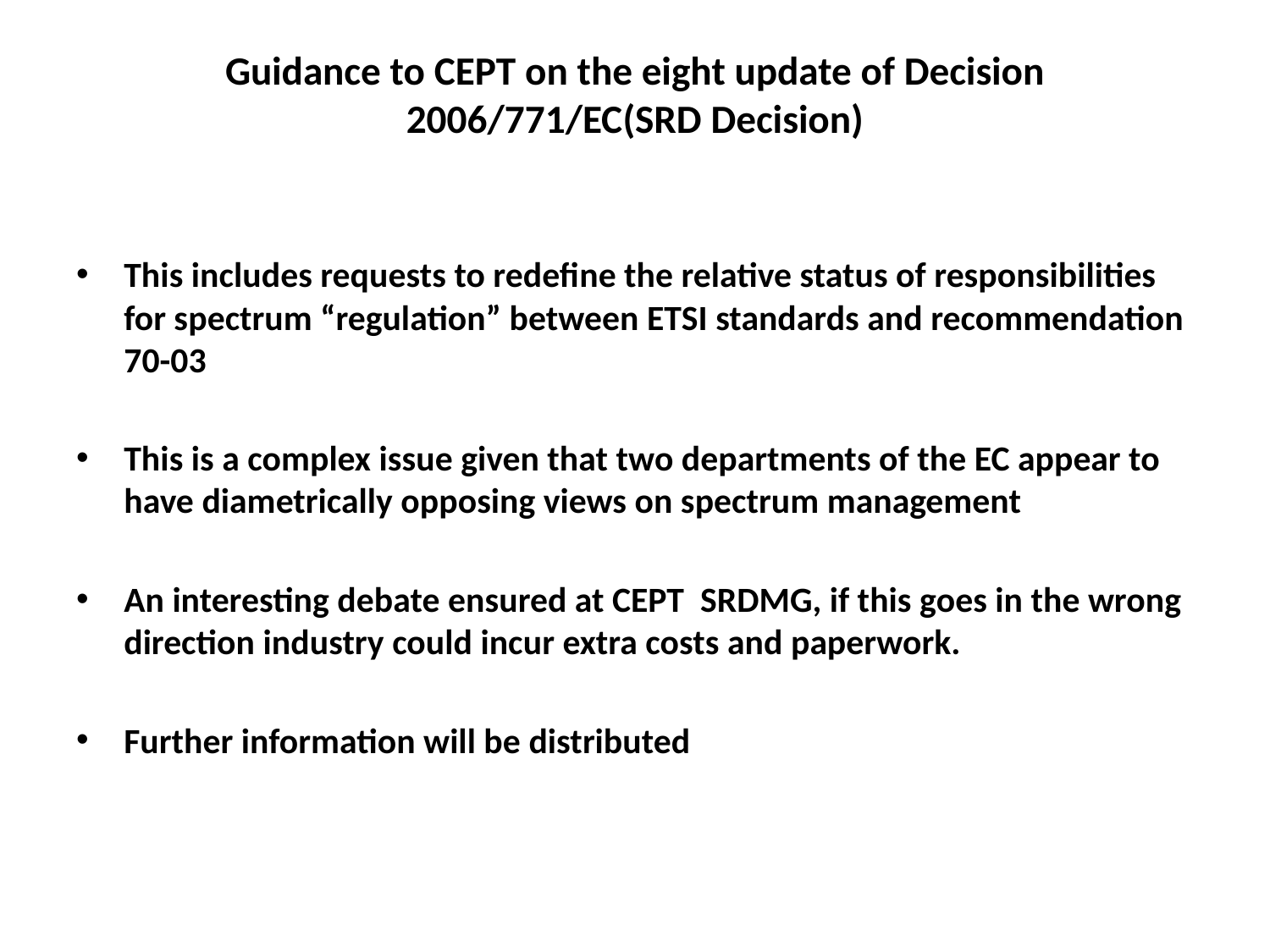

# Guidance to CEPT on the eight update of Decision 2006/771/EC(SRD Decision)

This includes requests to redefine the relative status of responsibilities for spectrum “regulation” between ETSI standards and recommendation 70-03

This is a complex issue given that two departments of the EC appear to have diametrically opposing views on spectrum management

An interesting debate ensured at CEPT  SRDMG, if this goes in the wrong direction industry could incur extra costs and paperwork.

Further information will be distributed